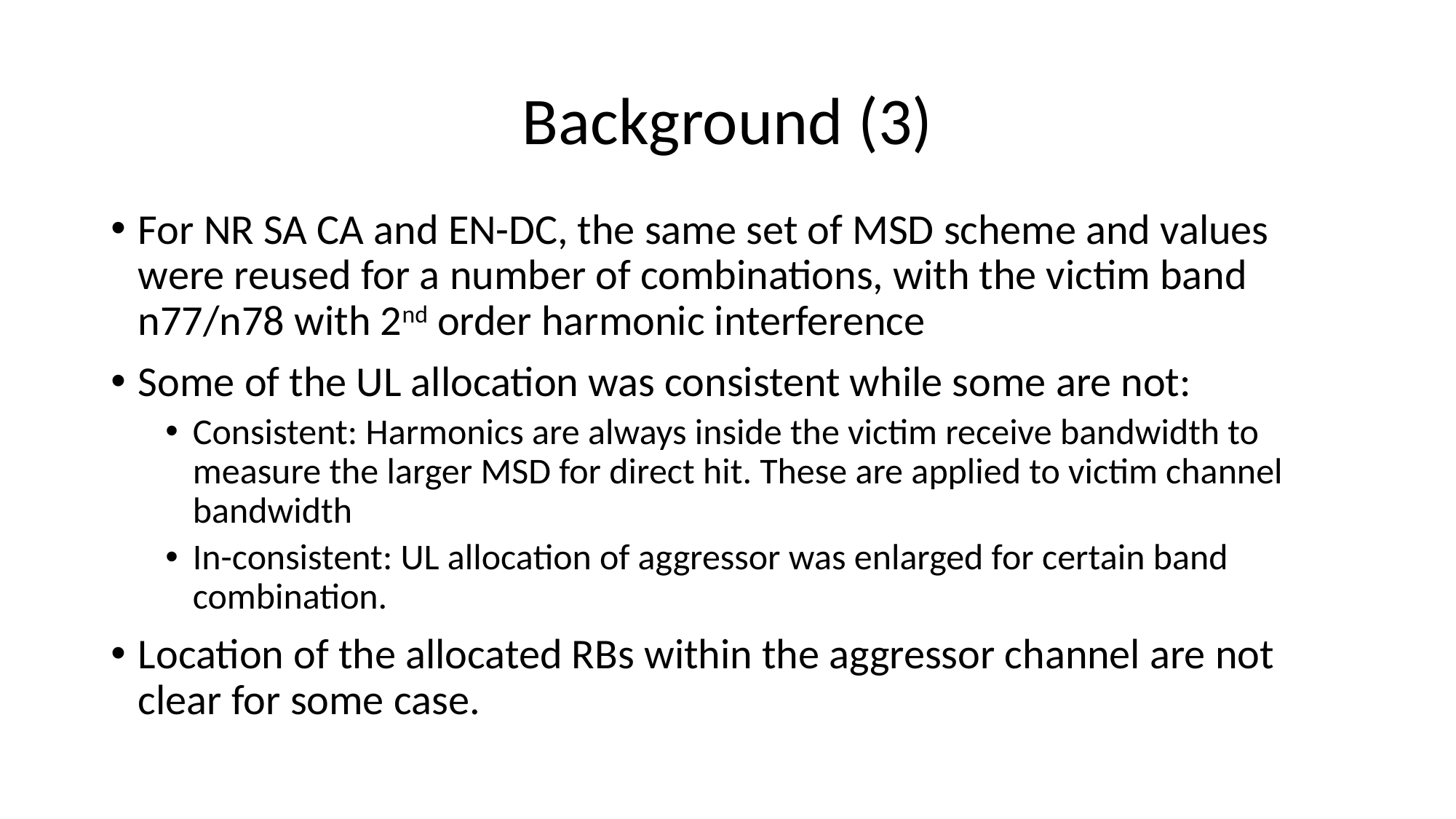

# Background (3)
For NR SA CA and EN-DC, the same set of MSD scheme and values were reused for a number of combinations, with the victim band n77/n78 with 2nd order harmonic interference
Some of the UL allocation was consistent while some are not:
Consistent: Harmonics are always inside the victim receive bandwidth to measure the larger MSD for direct hit. These are applied to victim channel bandwidth
In-consistent: UL allocation of aggressor was enlarged for certain band combination.
Location of the allocated RBs within the aggressor channel are not clear for some case.